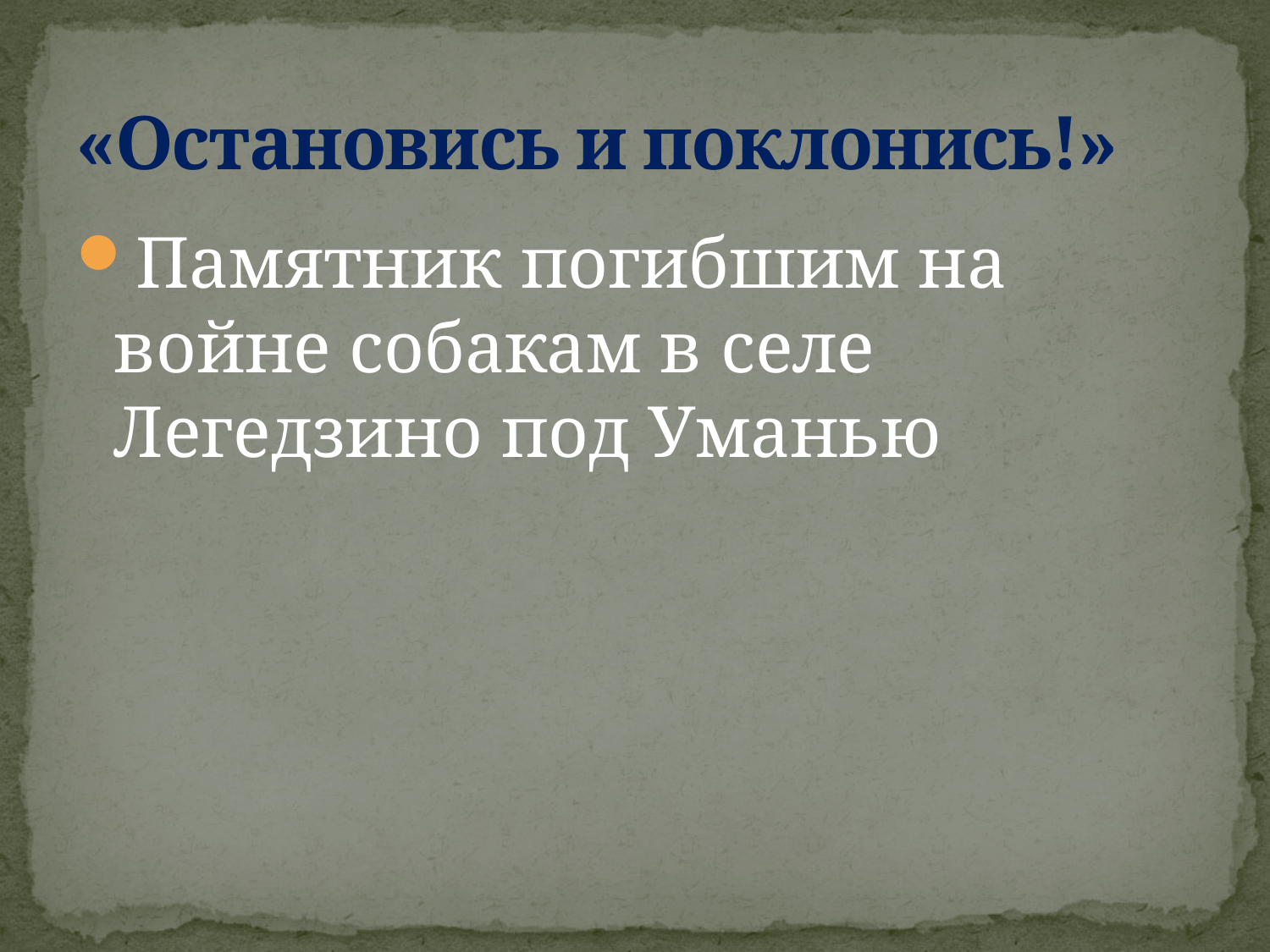

# «Остановись и поклонись!»
Памятник погибшим на войне собакам в селе Легедзино под Уманью